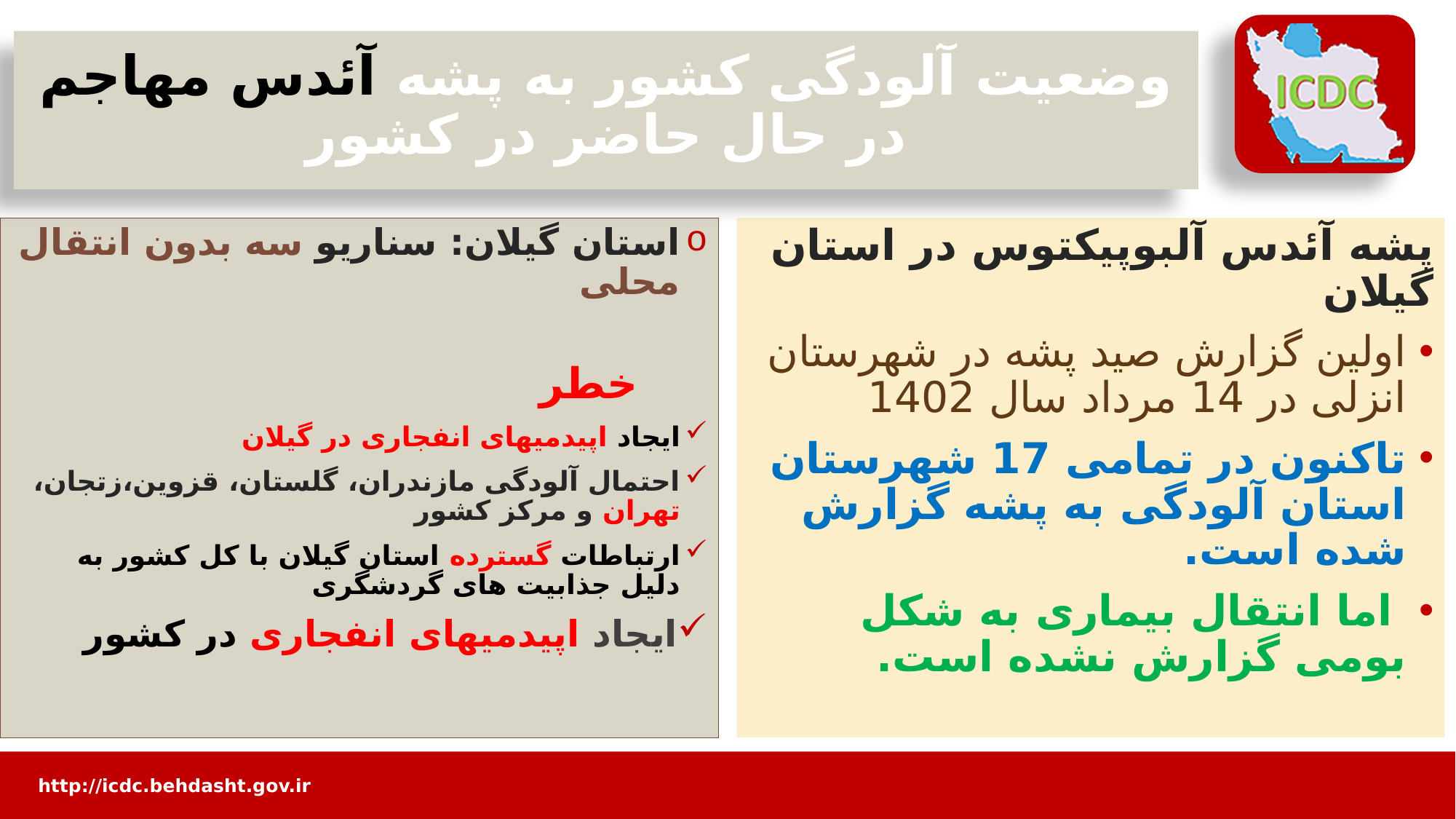

# وضعیت آلودگی کشور به پشه آئدس مهاجم در حال حاضر در کشور
استان گیلان: سناریو سه بدون انتقال محلی

    خطر
ایجاد اپیدمیهای انفجاری در گیلان
احتمال آلودگی مازندران، گلستان، قزوین،زتجان، تهران و مرکز کشور
ارتباطات گسترده استان گیلان با کل کشور به دلیل جذابیت های گردشگری
ایجاد اپیدمیهای انفجاری در کشور

پشه آئدس آلبوپیکتوس در استان گیلان
اولین گزارش صید پشه در شهرستان انزلی در 14 مرداد سال 1402
تاکنون در تمامی 17 شهرستان استان آلودگی به پشه گزارش شده است.
 اما انتقال بیماری به شکل بومی گزارش نشده است.